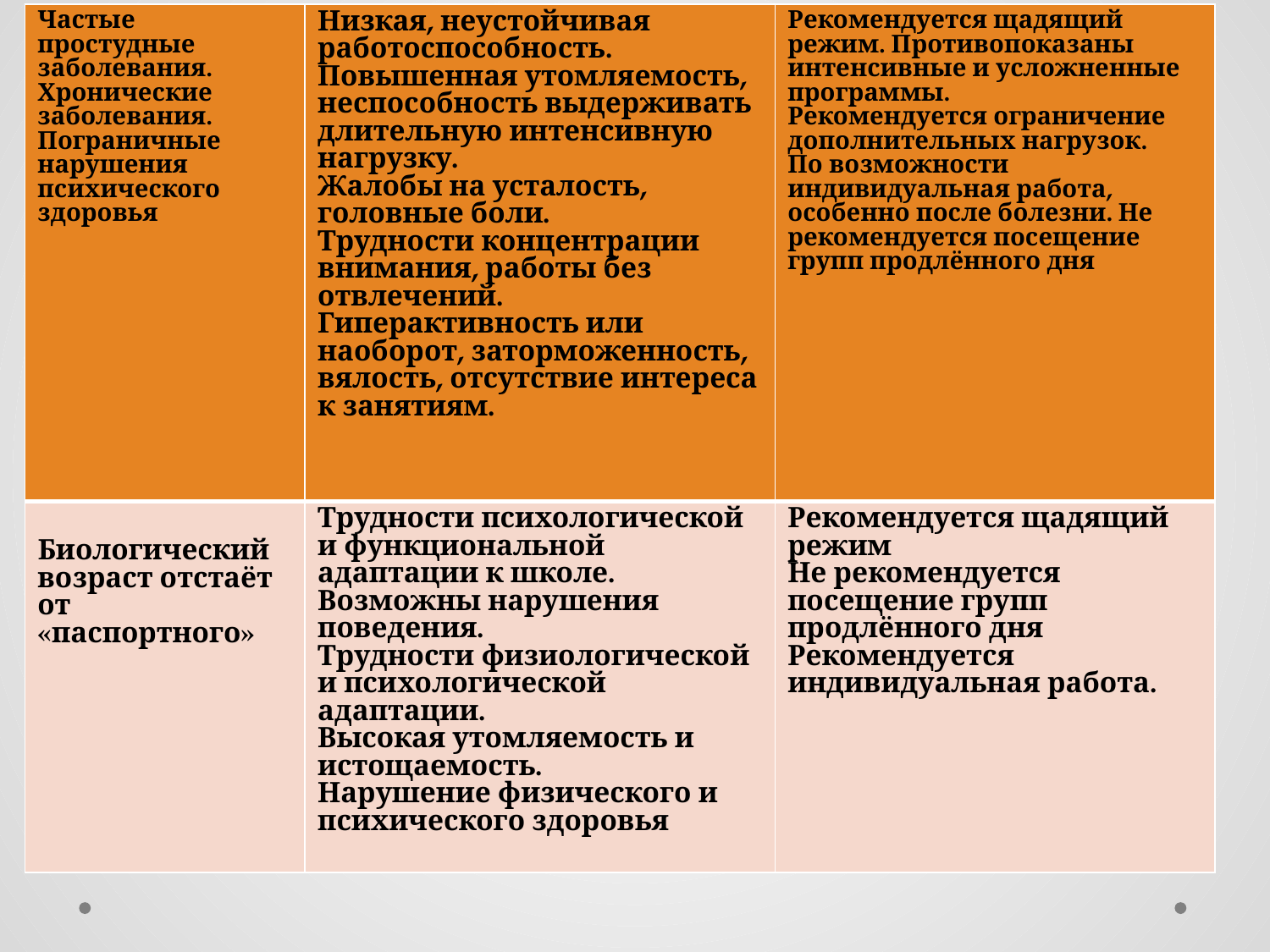

#
| Частые простудные заболевания. Хронические заболевания. Пограничные нарушения психического здоровья | Низкая, неустойчивая работоспособность. Повышенная утомляемость, неспособность выдерживать длительную интенсивную нагрузку. Жалобы на усталость, головные боли. Трудности концентрации внимания, работы без отвлечений. Гиперактивность или наоборот, заторможенность, вялость, отсутствие интереса к занятиям. | Рекомендуется щадящий режим. Противопоказаны интенсивные и усложненные программы. Рекомендуется ограничение дополнительных нагрузок. По возможности индивидуальная работа, особенно после болезни. Не рекомендуется посещение групп продлённого дня |
| --- | --- | --- |
| Биологический возраст отстаёт от «паспортного» | Трудности психологической и функциональной адаптации к школе. Возможны нарушения поведения. Трудности физиологической и психологической адаптации. Высокая утомляемость и истощаемость. Нарушение физического и психического здоровья | Рекомендуется щадящий режим Не рекомендуется посещение групп продлённого дня Рекомендуется индивидуальная работа. |